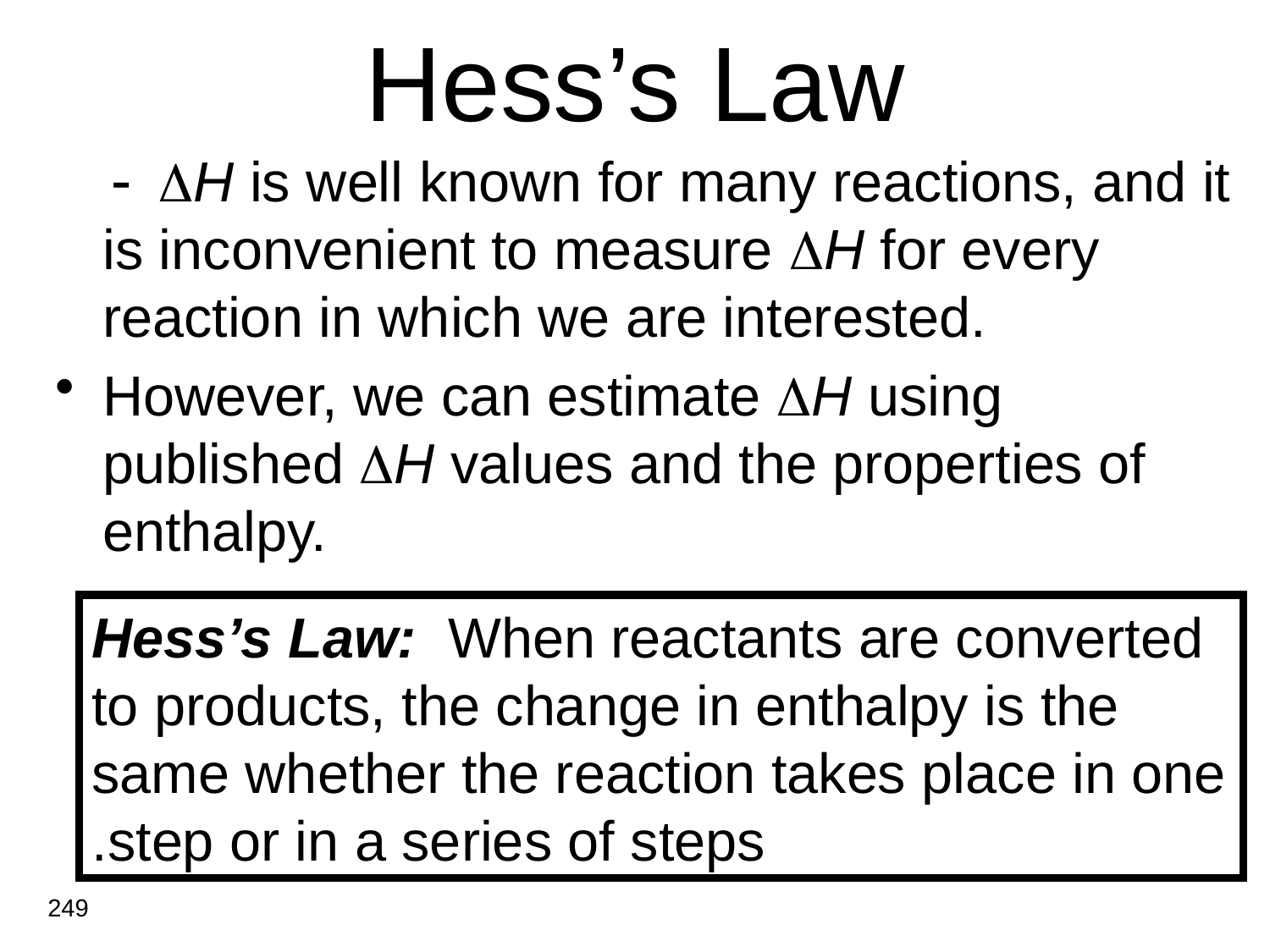

# Hess’s Law
  − ΔH is well known for many reactions, and it is inconvenient to measure ΔH for every reaction in which we are interested.
However, we can estimate ΔH using published ΔH values and the properties of enthalpy.
Hess’s Law:  When reactants are converted to products, the change in enthalpy is the same whether the reaction takes place in one step or in a series of steps.
249